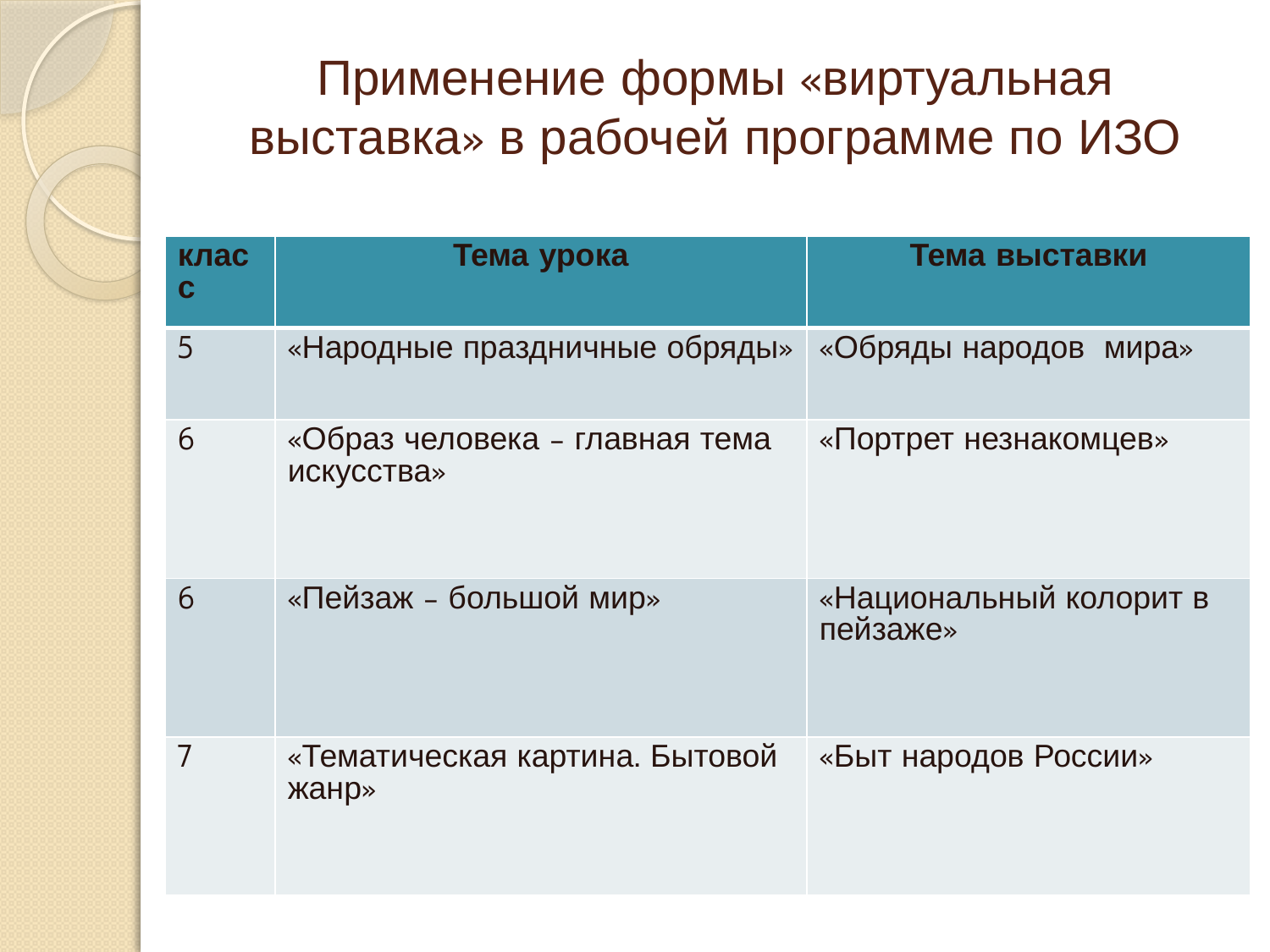

# Применение формы «виртуальная выставка» в рабочей программе по ИЗО
| класс | Тема урока | Тема выставки |
| --- | --- | --- |
| 5 | «Народные праздничные обряды» | «Обряды народов мира» |
| 6 | «Образ человека – главная тема искусства» | «Портрет незнакомцев» |
| 6 | «Пейзаж – большой мир» | «Национальный колорит в пейзаже» |
| 7 | «Тематическая картина. Бытовой жанр» | «Быт народов России» |